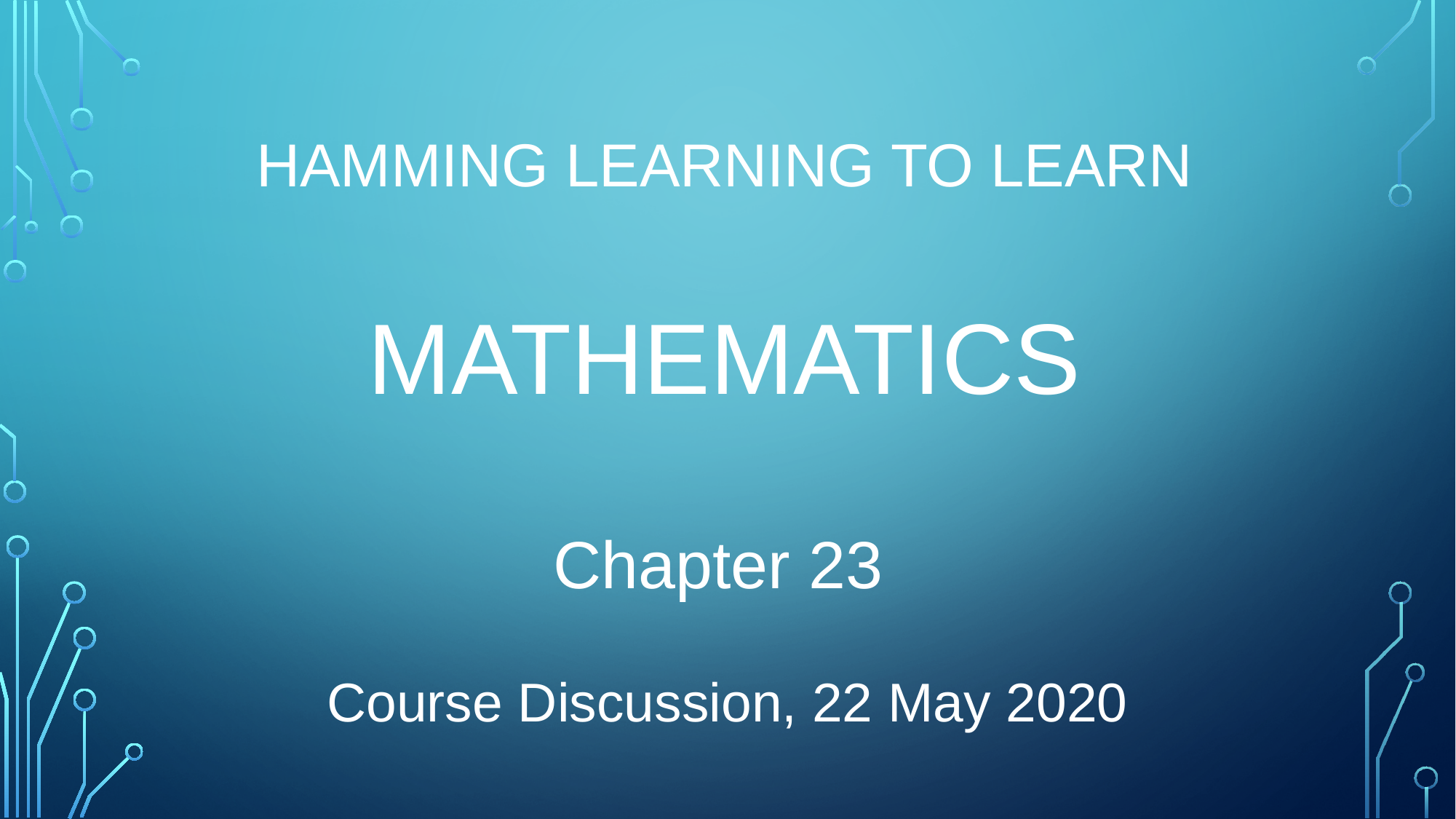

# Hamming Learning to Learn Mathematics
Chapter 23

Course Discussion, 22 May 2020